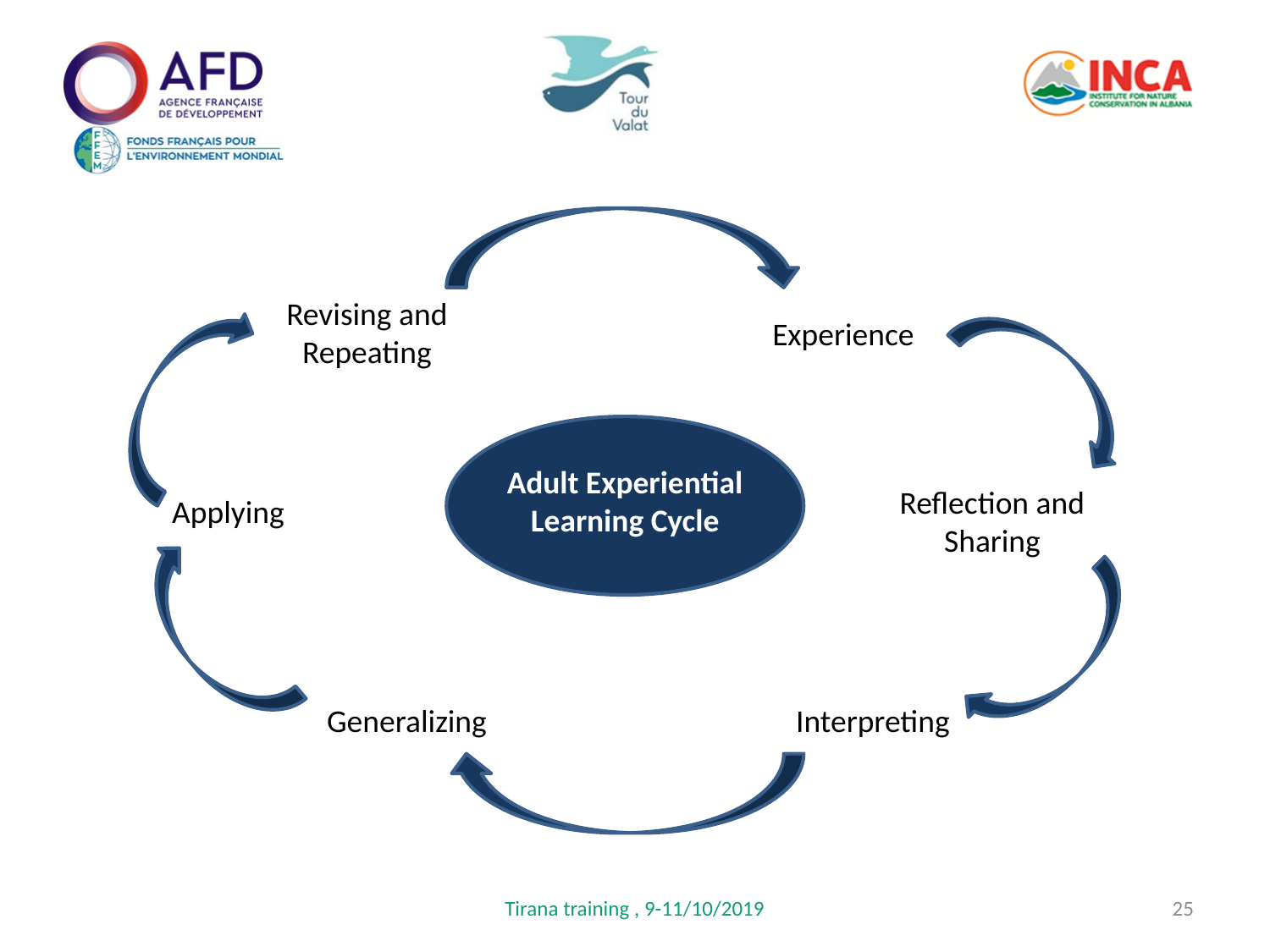

Revising and Repeating
Experience

Adult Experiential Learning Cycle
Reflection and Sharing
Applying

Generalizing
Interpreting

Tirana training , 9-11/10/2019
25